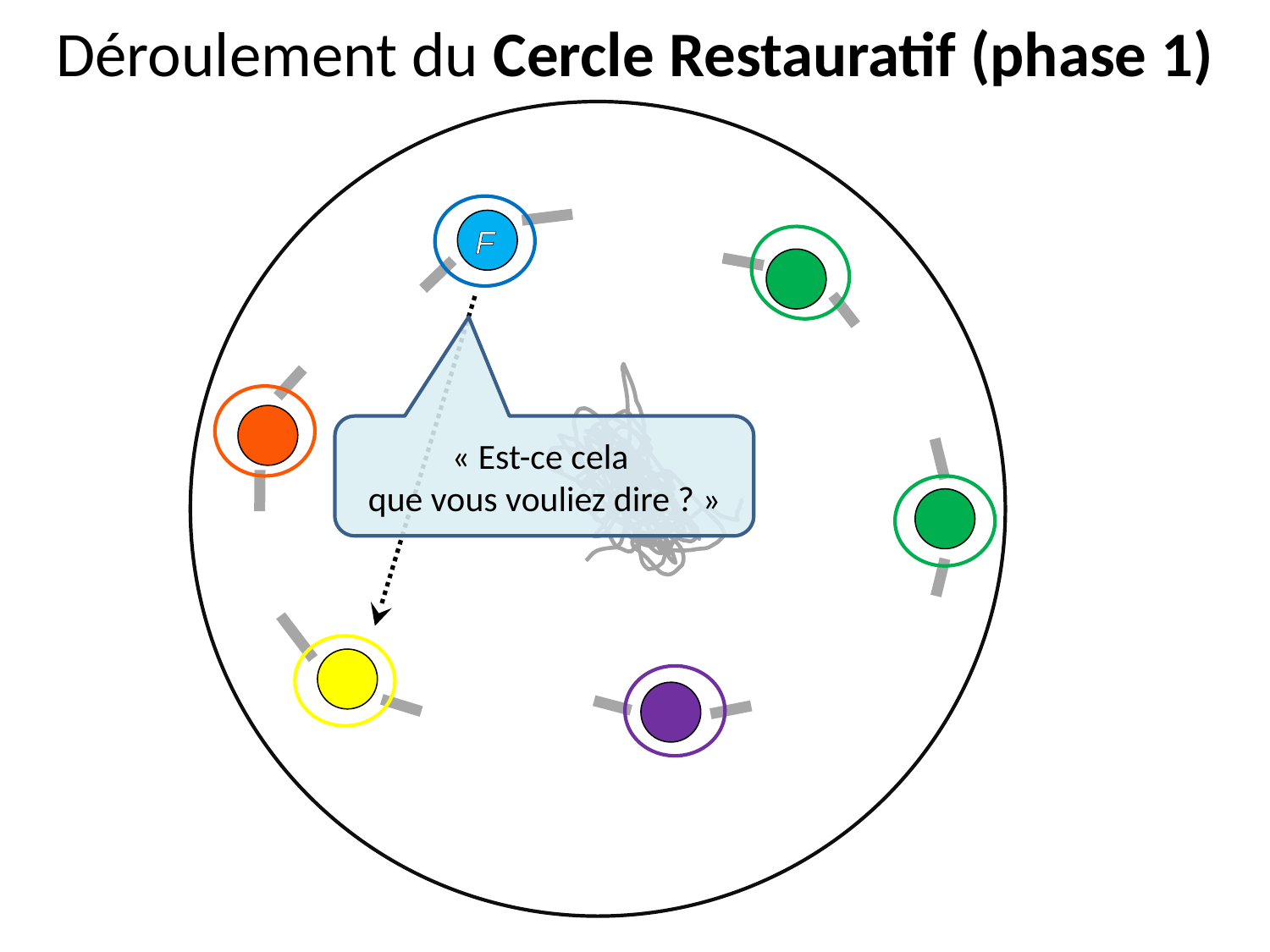

# Déroulement du Cercle Restauratif (phase 1)

F

« Est-ce cela
que vous vouliez dire ? »